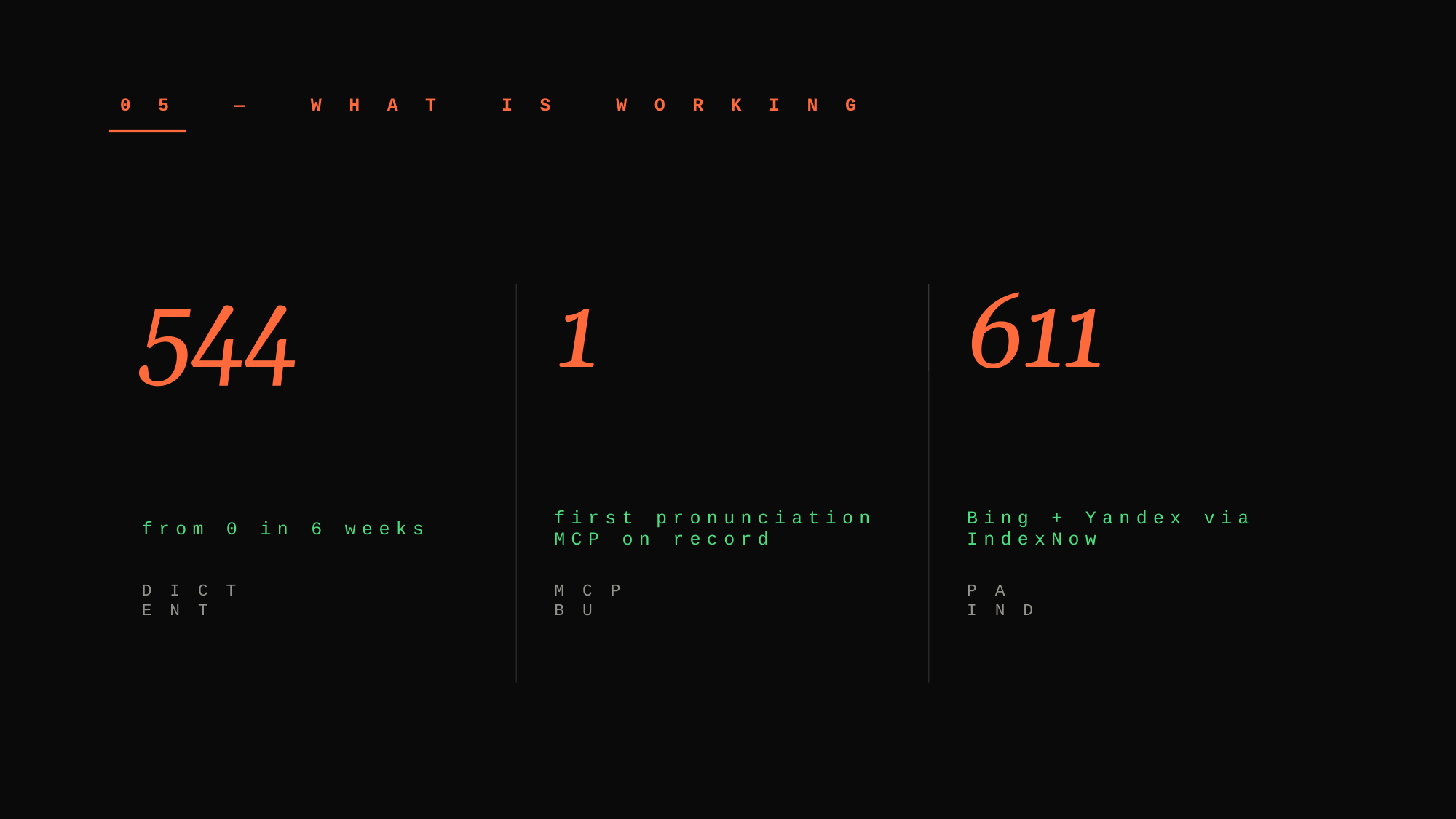

05 — WHAT IS WORKING

544
1
611

from 0 in 6 weeks
first pronunciation MCP on record
Bing + Yandex via IndexNow
DICTIONARY ENTRIES
MCP SERVERS BUILT
PAGES INDEXED